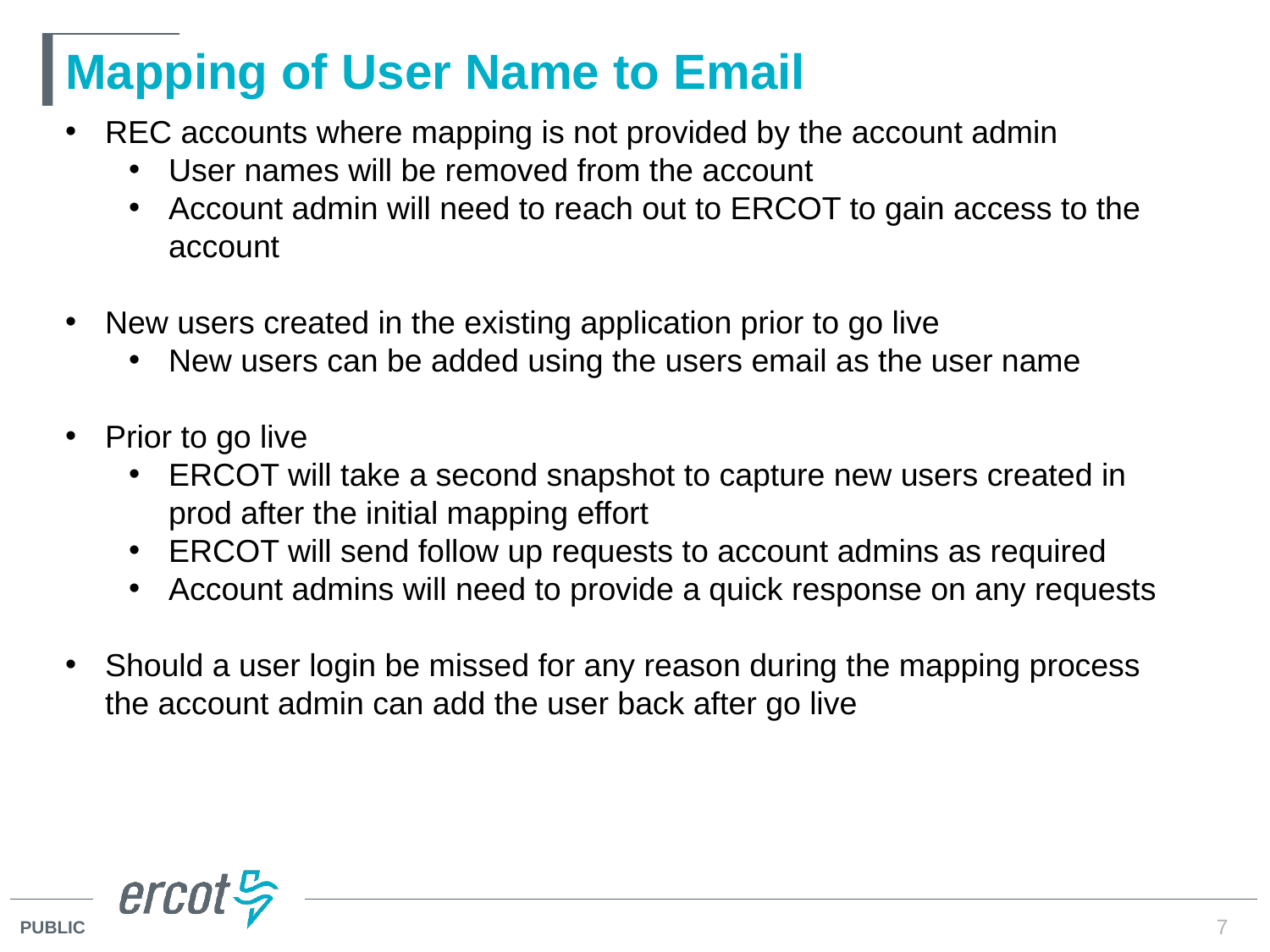

# Mapping of User Name to Email
REC accounts where mapping is not provided by the account admin
User names will be removed from the account
Account admin will need to reach out to ERCOT to gain access to the account

New users created in the existing application prior to go live
New users can be added using the users email as the user name

Prior to go live
ERCOT will take a second snapshot to capture new users created in prod after the initial mapping effort
ERCOT will send follow up requests to account admins as required
Account admins will need to provide a quick response on any requests

Should a user login be missed for any reason during the mapping process the account admin can add the user back after go live

7